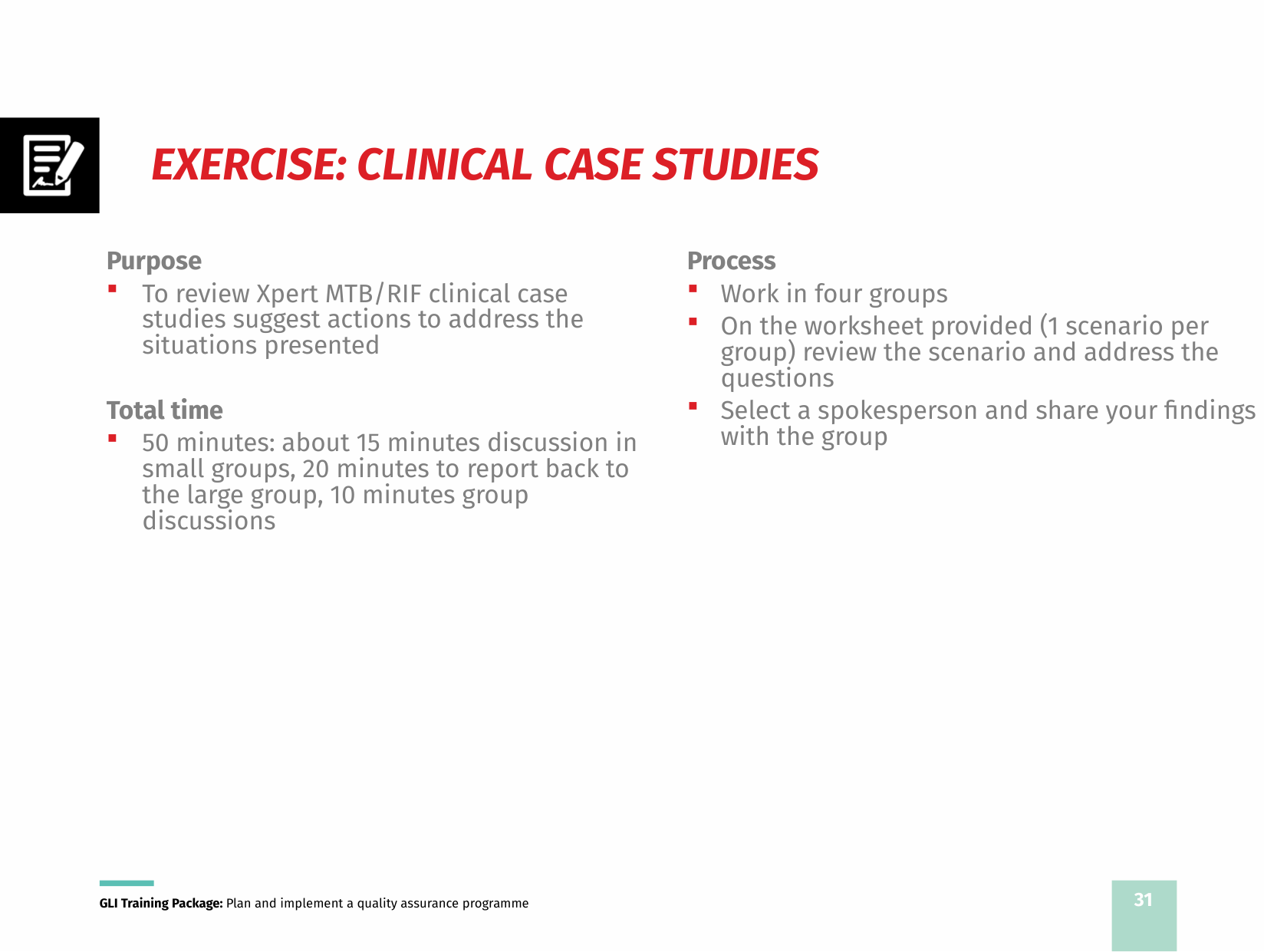

# EXERCISE: CLINICAL CASE STUDIES
Purpose
To review Xpert MTB/RIF clinical case studies suggest actions to address the situations presented

Total time
50 minutes: about 15 minutes discussion in small groups, 20 minutes to report back to the large group, 10 minutes group discussions
Process
Work in four groups
On the worksheet provided (1 scenario per group) review the scenario and address the questions
Select a spokesperson and share your findings with the group